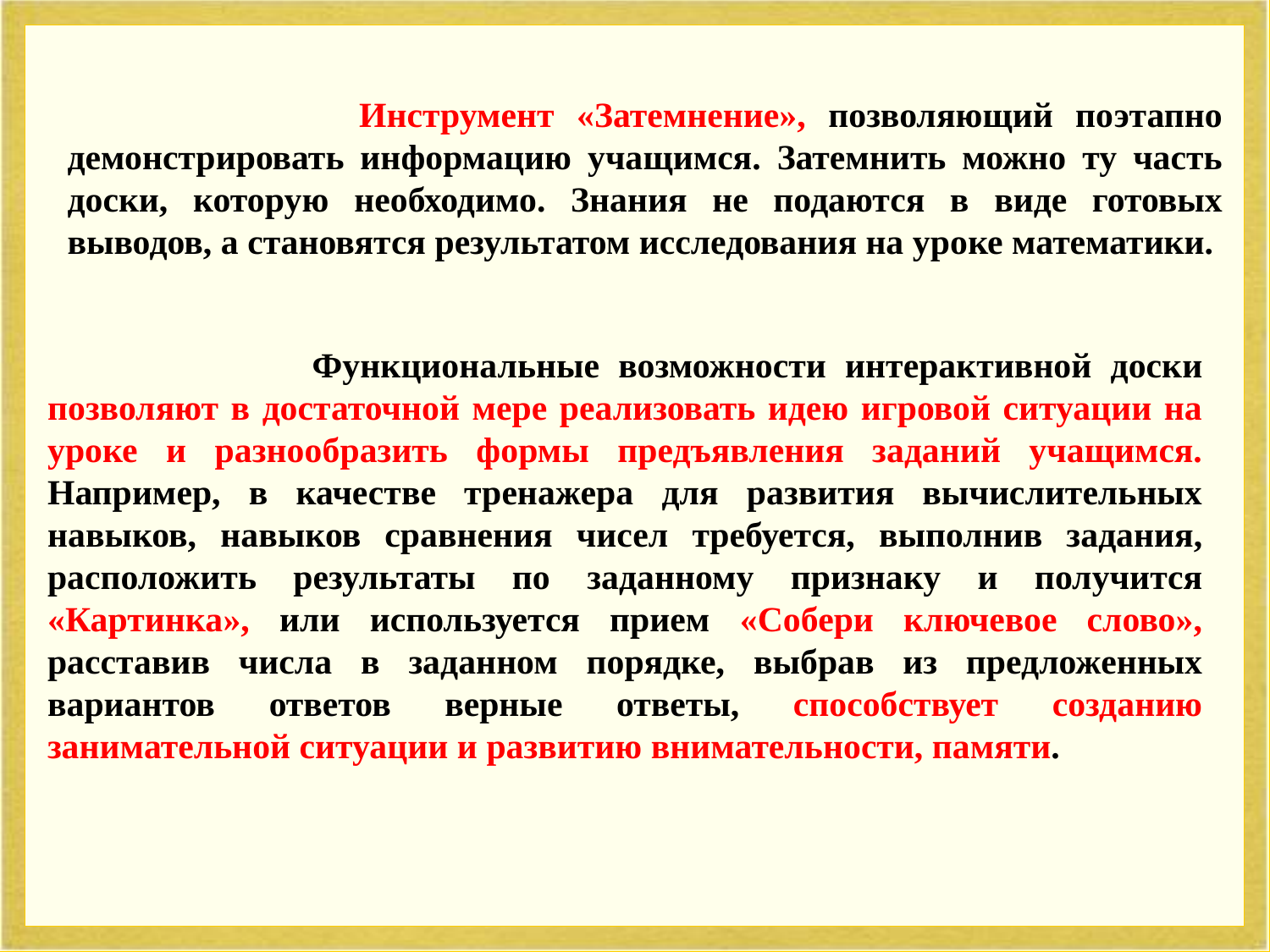

Инструмент «Затемнение», позволяющий поэтапно демонстрировать информацию учащимся. Затемнить можно ту часть доски, которую необходимо. Знания не подаются в виде готовых выводов, а становятся результатом исследования на уроке математики.
              Функциональные возможности интерактивной доски позволяют в достаточной мере реализовать идею игровой ситуации на уроке и разнообразить формы предъявления заданий учащимся. Например, в качестве тренажера для развития вычислительных навыков, навыков сравнения чисел требуется, выполнив задания, расположить результаты по заданному признаку и получится «Картинка», или используется прием «Собери ключевое слово», расставив числа в заданном порядке, выбрав из предложенных вариантов ответов верные ответы, способствует созданию занимательной ситуации и развитию внимательности, памяти.